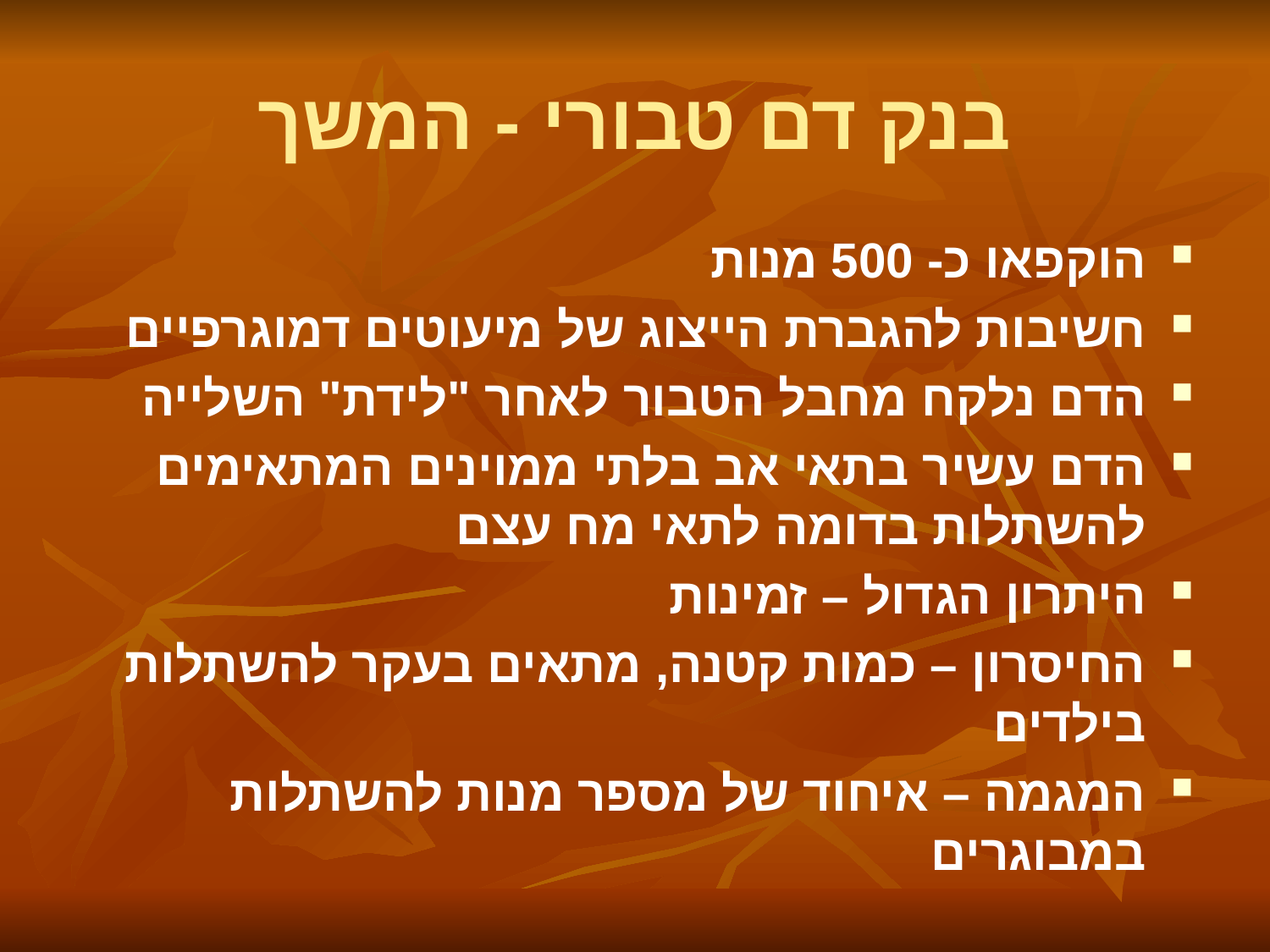

# בנק דם טבורי - המשך
הוקפאו כ- 500 מנות
חשיבות להגברת הייצוג של מיעוטים דמוגרפיים
הדם נלקח מחבל הטבור לאחר "לידת" השלייה
הדם עשיר בתאי אב בלתי ממוינים המתאימים להשתלות בדומה לתאי מח עצם
היתרון הגדול – זמינות
החיסרון – כמות קטנה, מתאים בעקר להשתלות בילדים
המגמה – איחוד של מספר מנות להשתלות במבוגרים